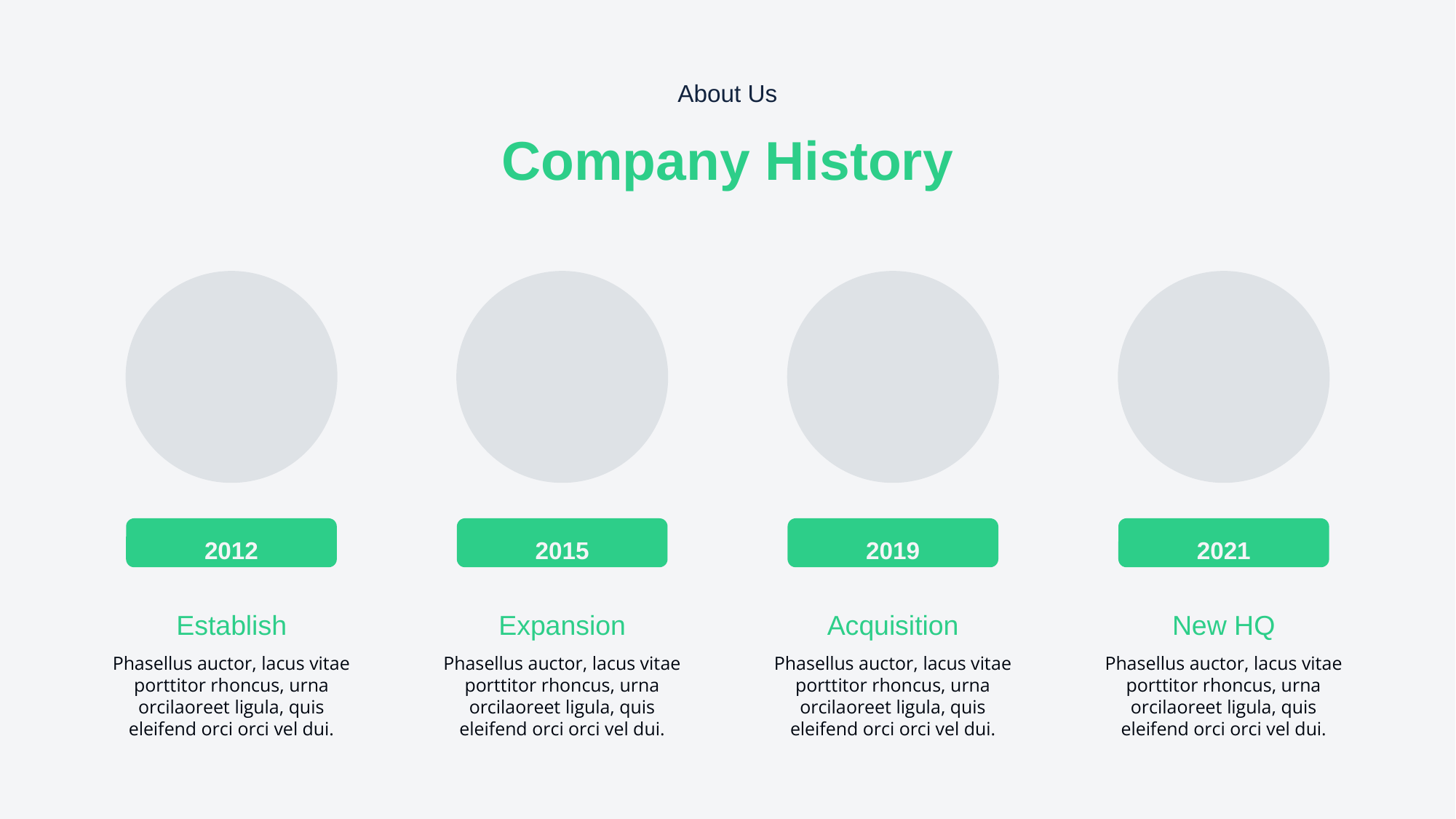

About Us
Company History

2012
2015
2019
2021
Establish
Expansion
Acquisition
New HQ
Phasellus auctor, lacus vitae porttitor rhoncus, urna orcilaoreet ligula, quis eleifend orci orci vel dui.
Phasellus auctor, lacus vitae porttitor rhoncus, urna orcilaoreet ligula, quis eleifend orci orci vel dui.
Phasellus auctor, lacus vitae porttitor rhoncus, urna orcilaoreet ligula, quis eleifend orci orci vel dui.
Phasellus auctor, lacus vitae porttitor rhoncus, urna orcilaoreet ligula, quis eleifend orci orci vel dui.